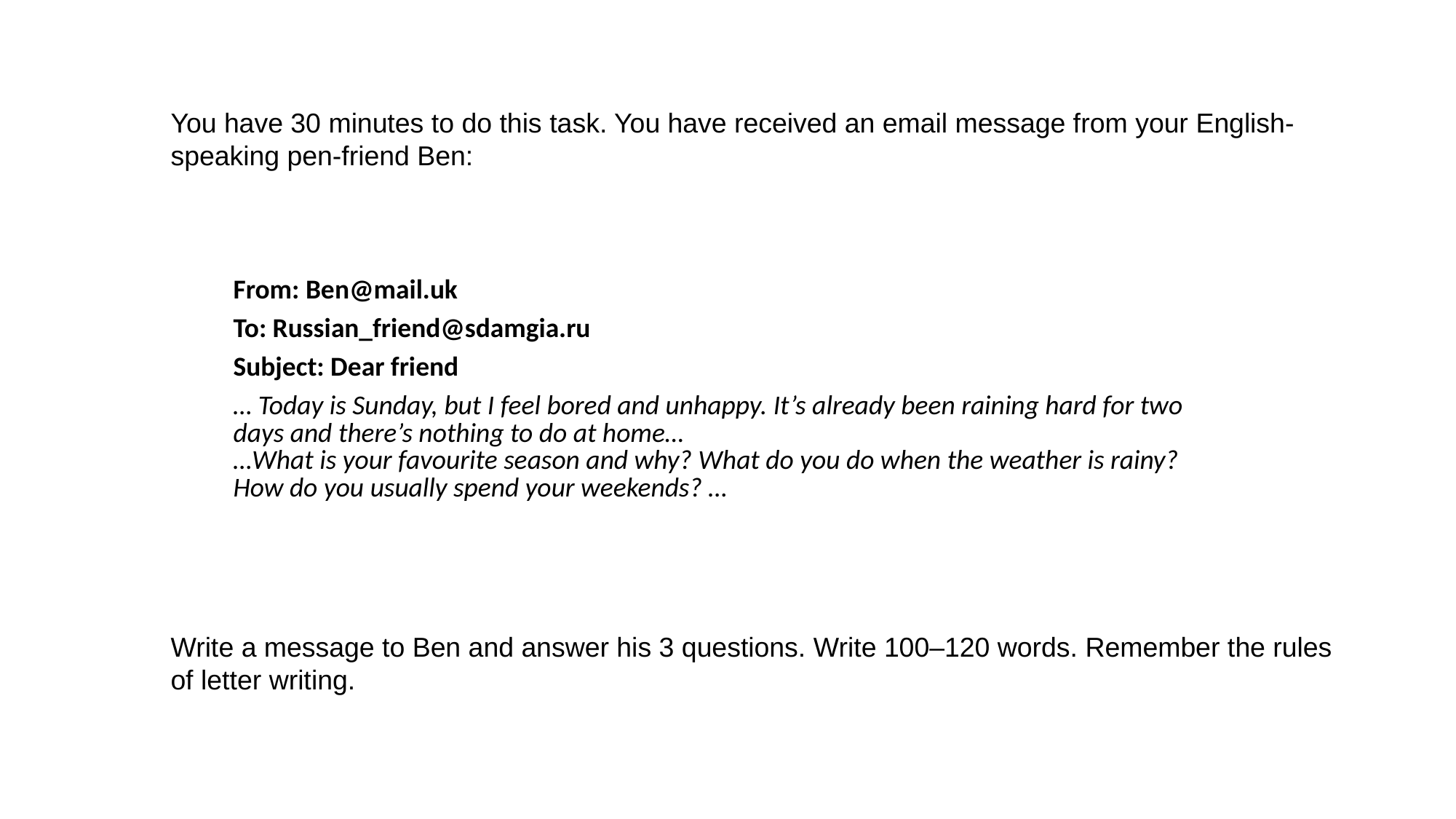

You have 30 minutes to do this task. You have received an email message from your English-speaking pen-friend Ben:

Write a message to Ben and answer his 3 questions. Write 100–120 words. Remember the rules of letter writing.
| From: Ben@mail.uk |
| --- |
| To: Russian\_friend@sdamgia.ru |
| Subject: Dear friend |
| … Today is Sunday, but I feel bored and unhappy. It’s already been raining hard for two days and there’s nothing to do at home… …What is your favourite season and why? What do you do when the weather is rainy? How do you usually spend your weekends? … |